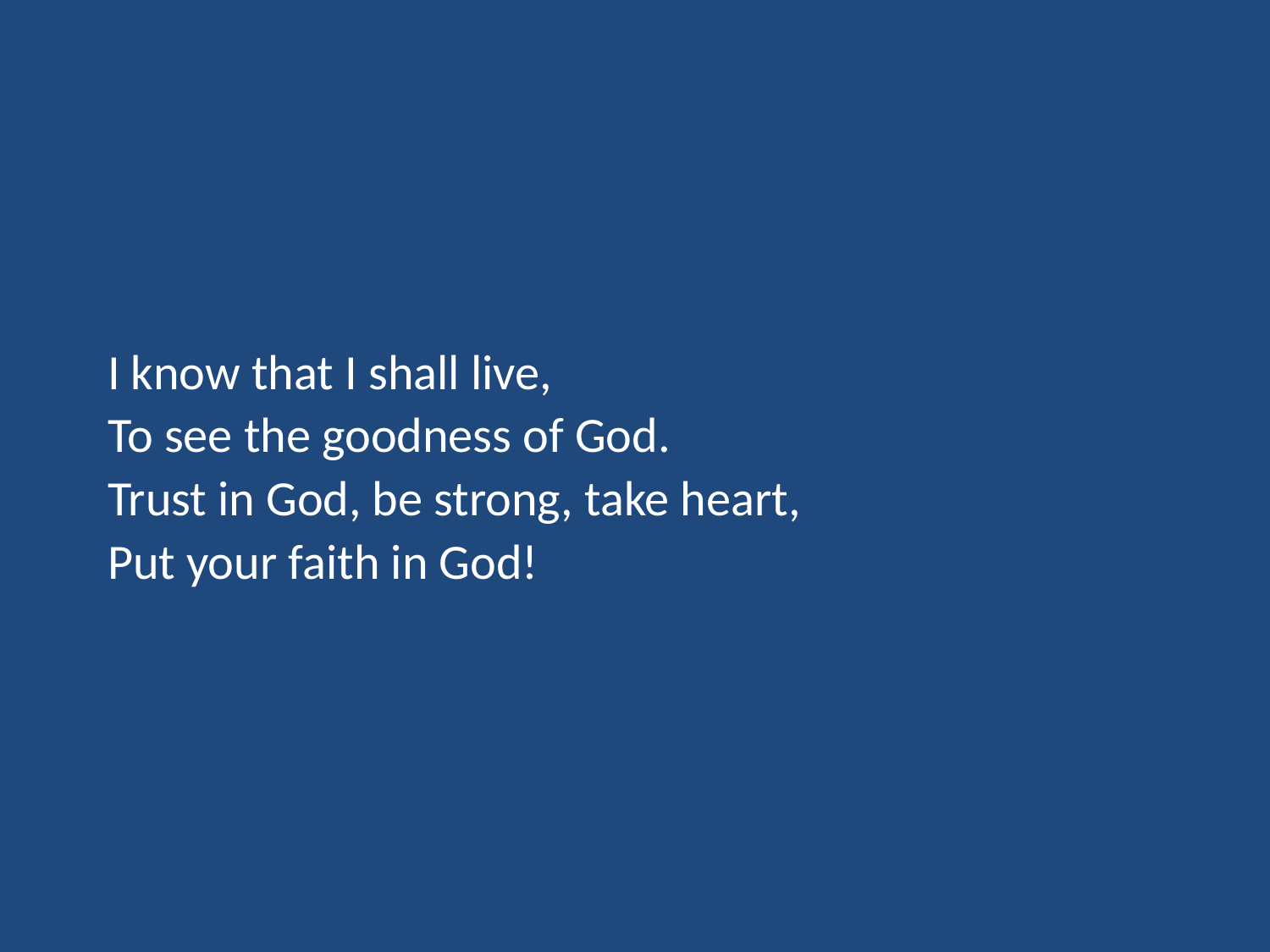

I know that I shall live,
To see the goodness of God.
Trust in God, be strong, take heart,
Put your faith in God!